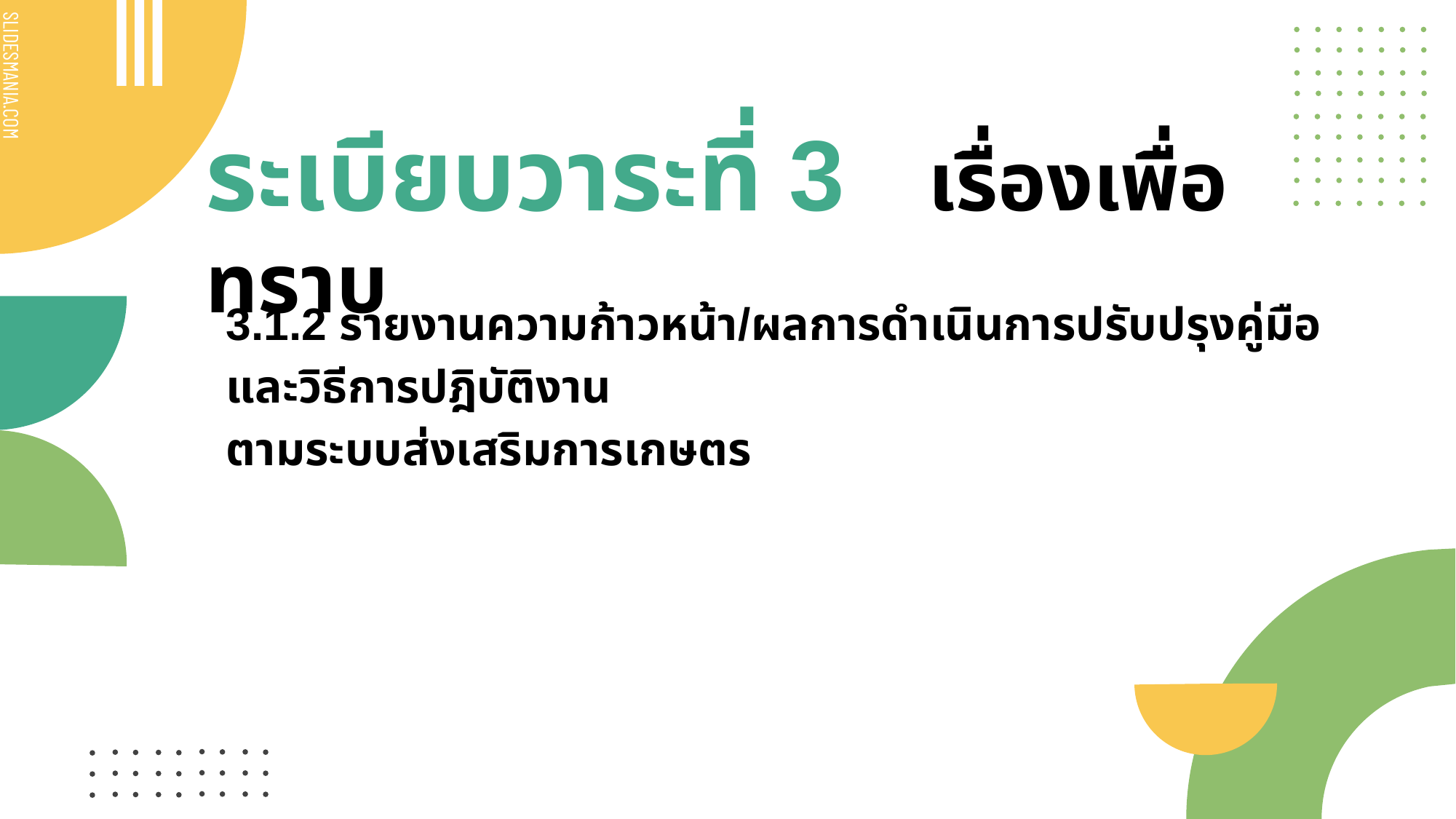

ระเบียบวาระที่ 3   เรื่องเพื่อทราบ
3.1.2 รายงานความก้าวหน้า/ผลการดำเนินการปรับปรุงคู่มือและวิธีการปฎิบัติงาน
ตามระบบส่งเสริมการเกษตร